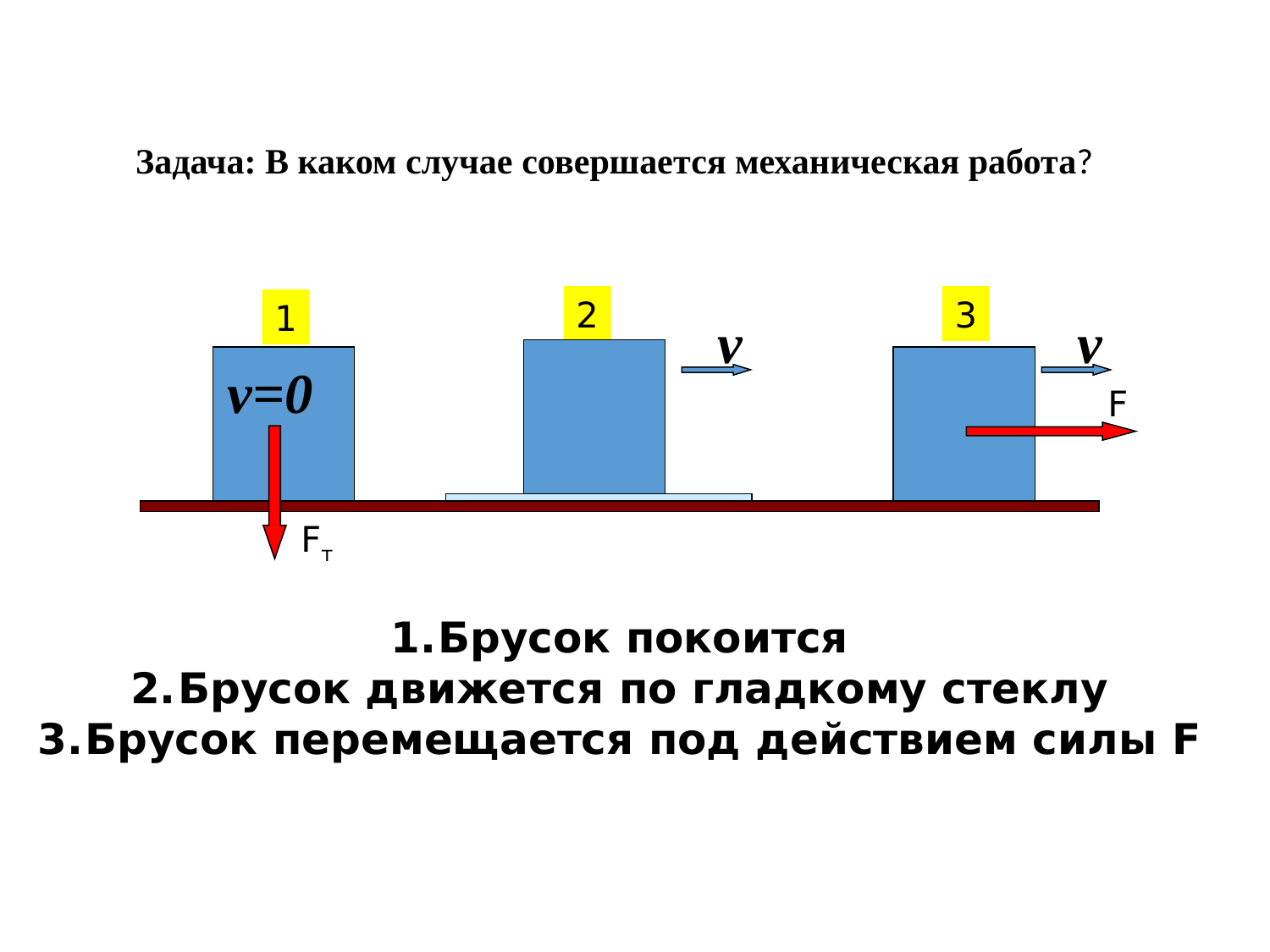

Задача: В каком случае совершается механическая работа?
2
3
1
v
v

v=0

F

Fт
Брусок покоится
Брусок движется по гладкому стеклу
Брусок перемещается под действием силы F